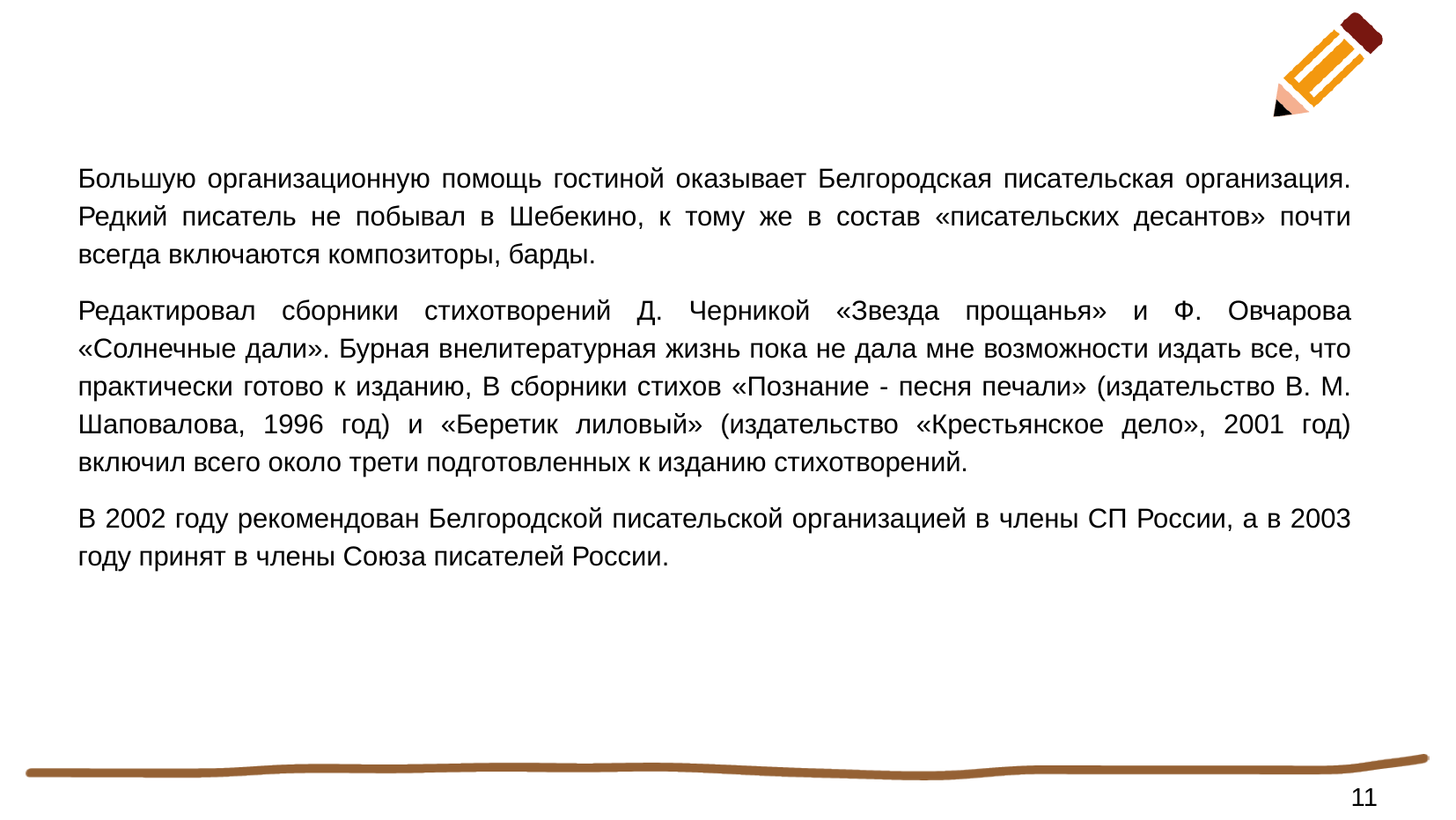

#
Большую организационную помощь гостиной оказывает Белгородская писательская организация. Редкий писатель не побывал в Шебекино, к тому же в состав «писательских десантов» почти всегда включаются композиторы, барды.
Редактировал сборники стихотворений Д. Черникой «Звезда прощанья» и Ф. Овчарова «Солнечные дали». Бурная внелитературная жизнь пока не дала мне возможности издать все, что практически готово к изданию, В сборники стихов «Познание - песня печали» (издательство В. М. Шаповалова, 1996 год) и «Беретик лиловый» (издательство «Крестьянское дело», 2001 год) включил всего около трети подготовленных к изданию стихотворений.
В 2002 году рекомендован Белгородской писательской организацией в члены СП России, а в 2003 году принят в члены Союза писателей России.
11